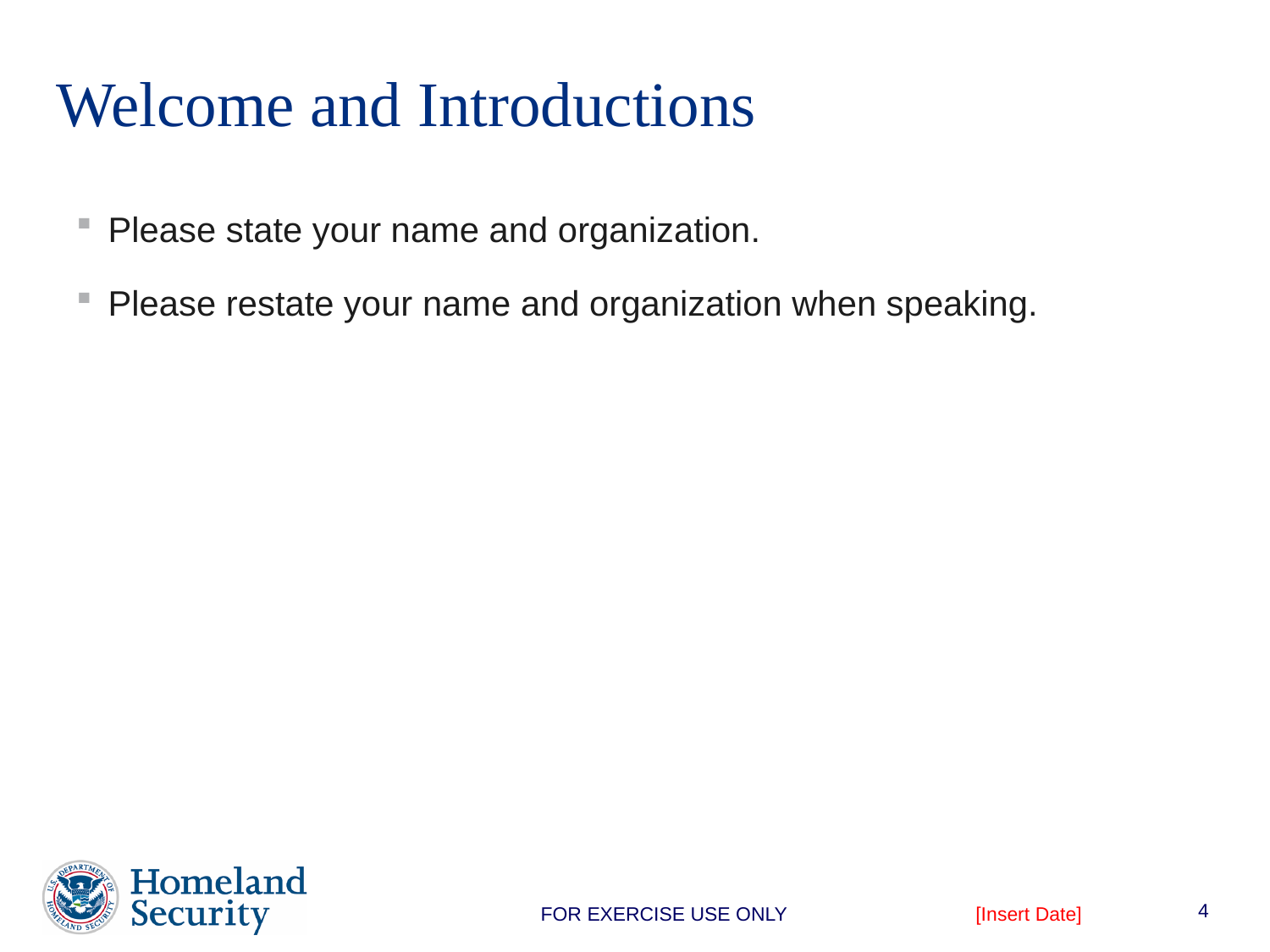

# Welcome and Introductions
Please state your name and organization.
Please restate your name and organization when speaking.

4